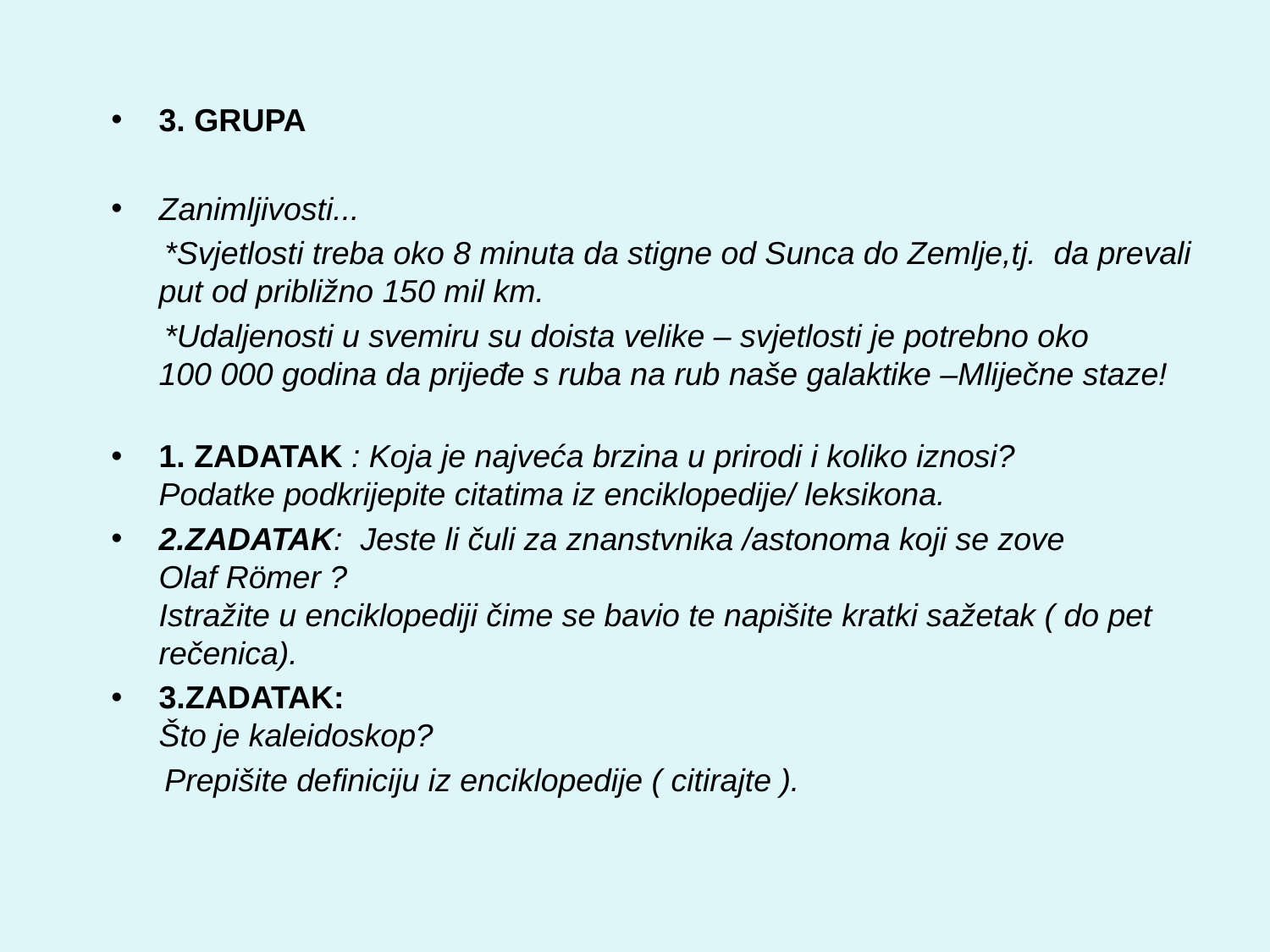

3. GRUPA

Zanimljivosti...
      *Svjetlosti treba oko 8 minuta da stigne od Sunca do Zemlje,tj.  da prevali put od približno 150 mil km.
      *Udaljenosti u svemiru su doista velike – svjetlosti je potrebno oko
100 000 godina da prijeđe s ruba na rub naše galaktike –Mliječne staze!
1. ZADATAK : Koja je najveća brzina u prirodi i koliko iznosi?
Podatke podkrijepite citatima iz enciklopedije/ leksikona.
2.ZADATAK:  Jeste li čuli za znanstvnika /astonoma koji se zove
Olaf Römer ?
Istražite u enciklopediji čime se bavio te napišite kratki sažetak ( do pet rečenica).
3.ZADATAK:
Što je kaleidoskop?
      Prepišite definiciju iz enciklopedije ( citirajte ).